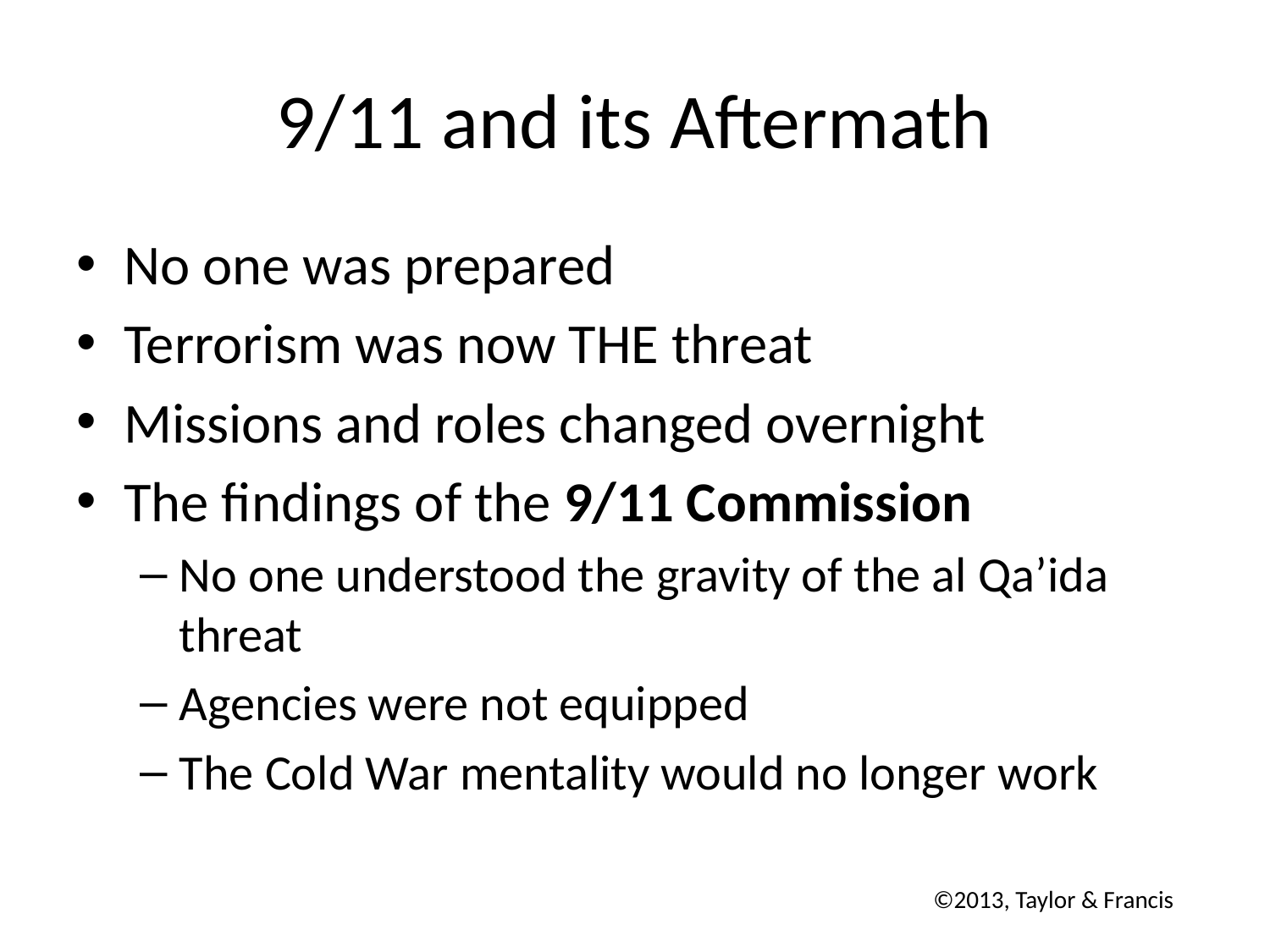

# 9/11 and its Aftermath
No one was prepared
Terrorism was now THE threat
Missions and roles changed overnight
The findings of the 9/11 Commission
No one understood the gravity of the al Qa’ida threat
Agencies were not equipped
The Cold War mentality would no longer work
©2013, Taylor & Francis